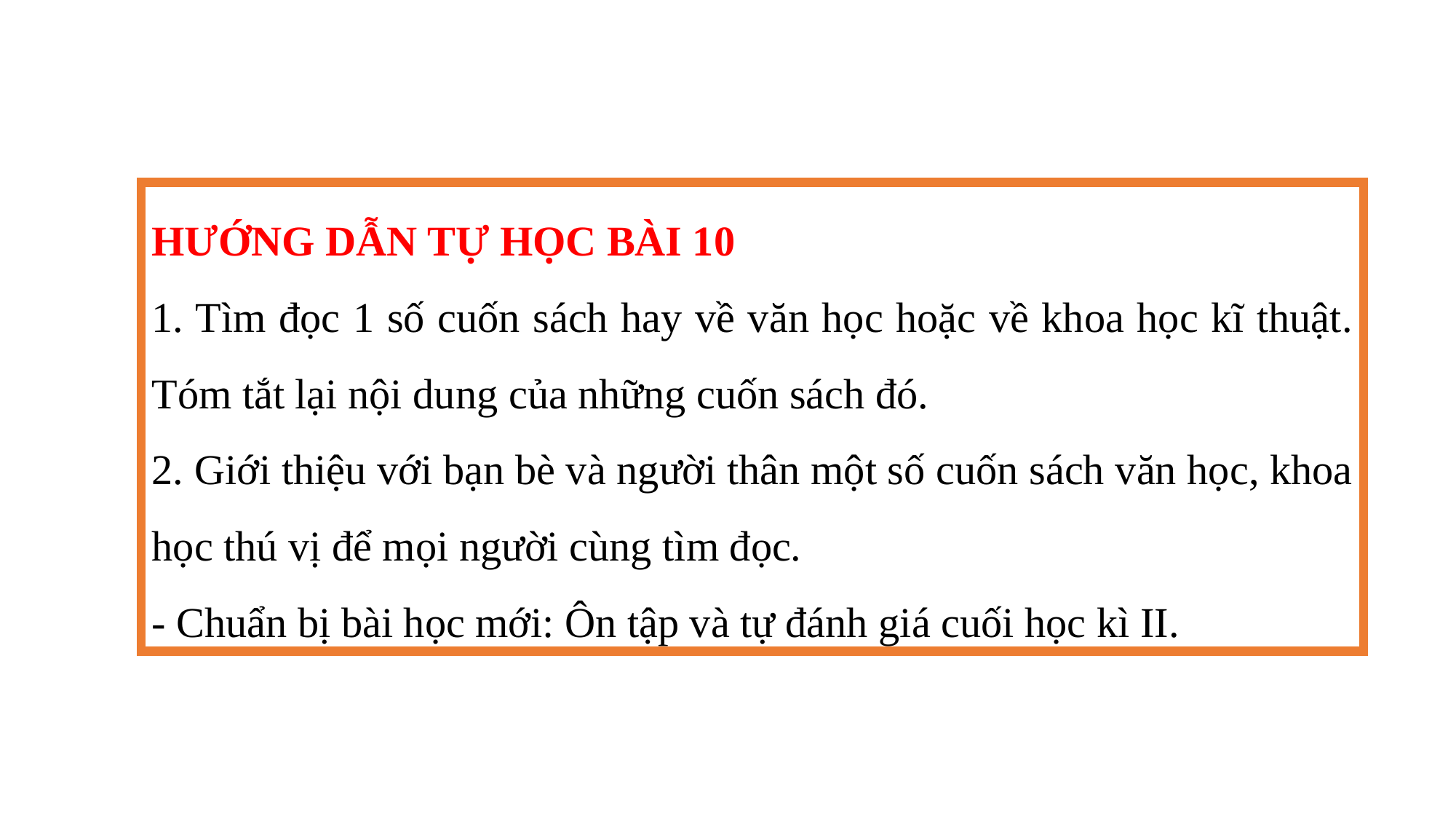

HƯỚNG DẪN TỰ HỌC BÀI 10
1. Tìm đọc 1 số cuốn sách hay về văn học hoặc về khoa học kĩ thuật. Tóm tắt lại nội dung của những cuốn sách đó.
2. Giới thiệu với bạn bè và người thân một số cuốn sách văn học, khoa học thú vị để mọi người cùng tìm đọc.
- Chuẩn bị bài học mới: Ôn tập và tự đánh giá cuối học kì II.